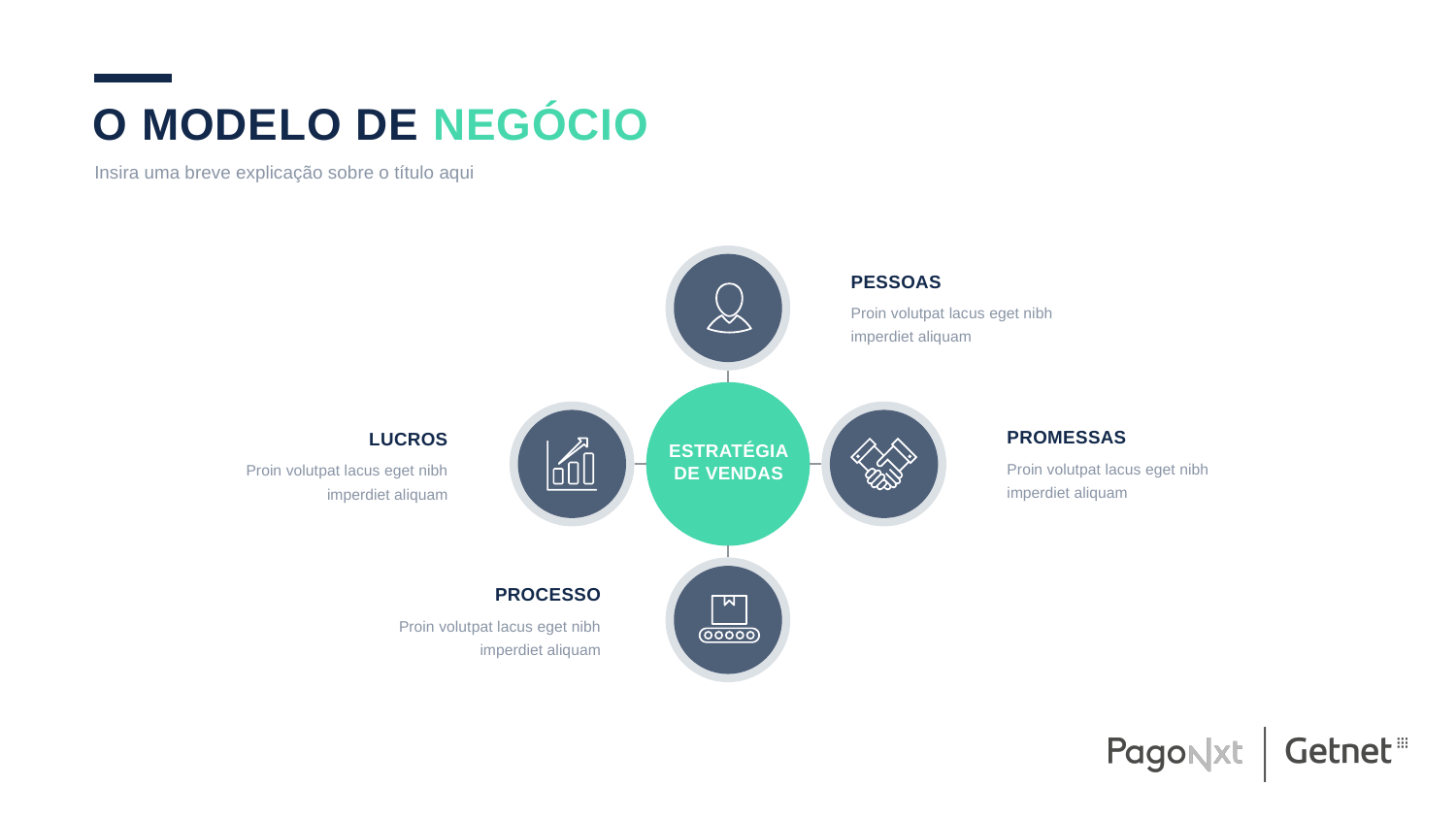

O MODELO DE NEGÓCIO
Insira uma breve explicação sobre o título aqui

pessoas
Proin volutpat lacus eget nibh imperdiet aliquam

promessas
lucros
Estratégia de vendas
Proin volutpat lacus eget nibh imperdiet aliquam
Proin volutpat lacus eget nibh imperdiet aliquam

processo
Proin volutpat lacus eget nibh imperdiet aliquam